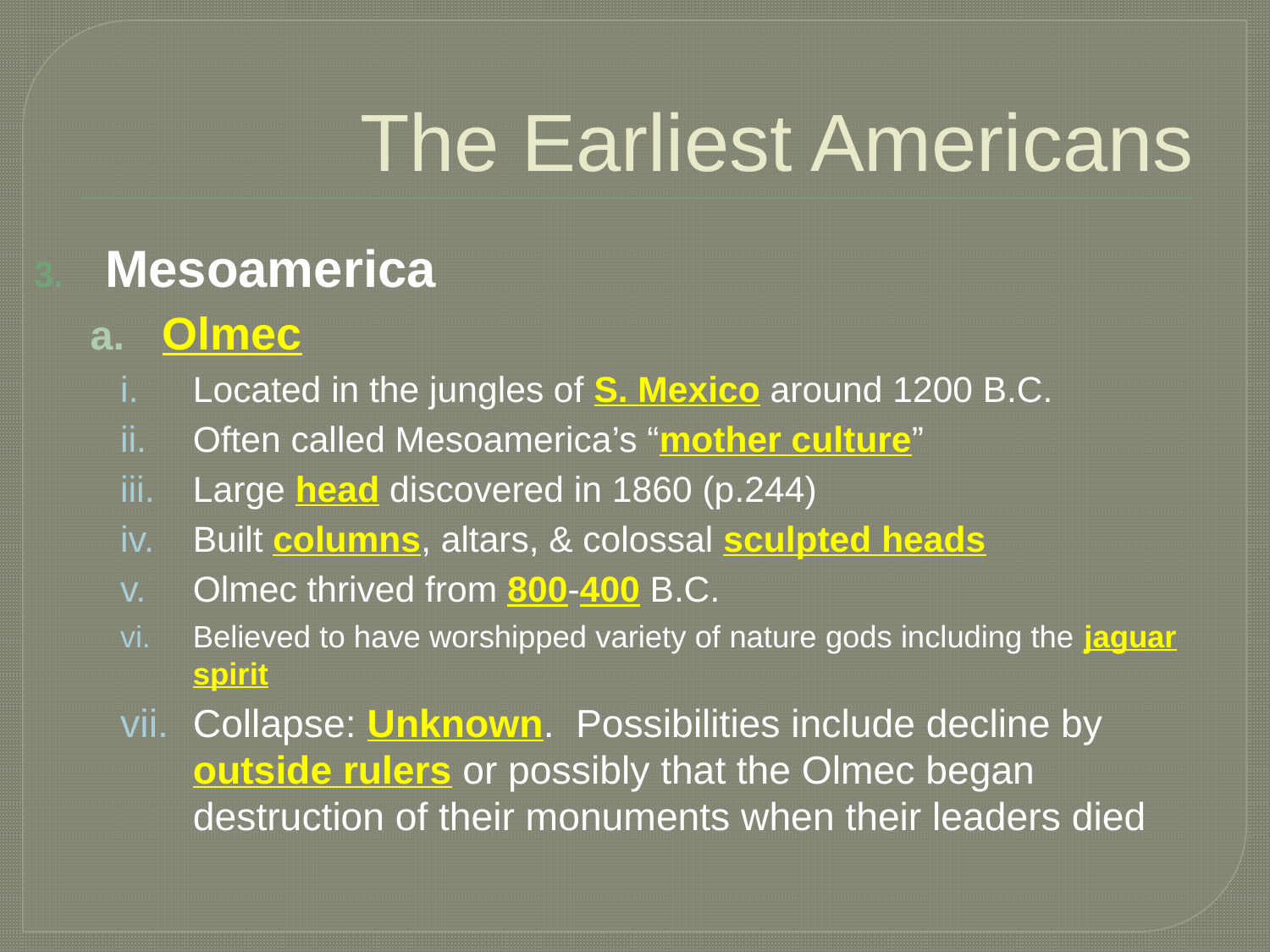

# The Earliest Americans
Mesoamerica
Olmec
Located in the jungles of S. Mexico around 1200 B.C.
Often called Mesoamerica’s “mother culture”
Large head discovered in 1860 (p.244)
Built columns, altars, & colossal sculpted heads
Olmec thrived from 800-400 B.C.
Believed to have worshipped variety of nature gods including the jaguar spirit
Collapse: Unknown.  Possibilities include decline by outside rulers or possibly that the Olmec began destruction of their monuments when their leaders died